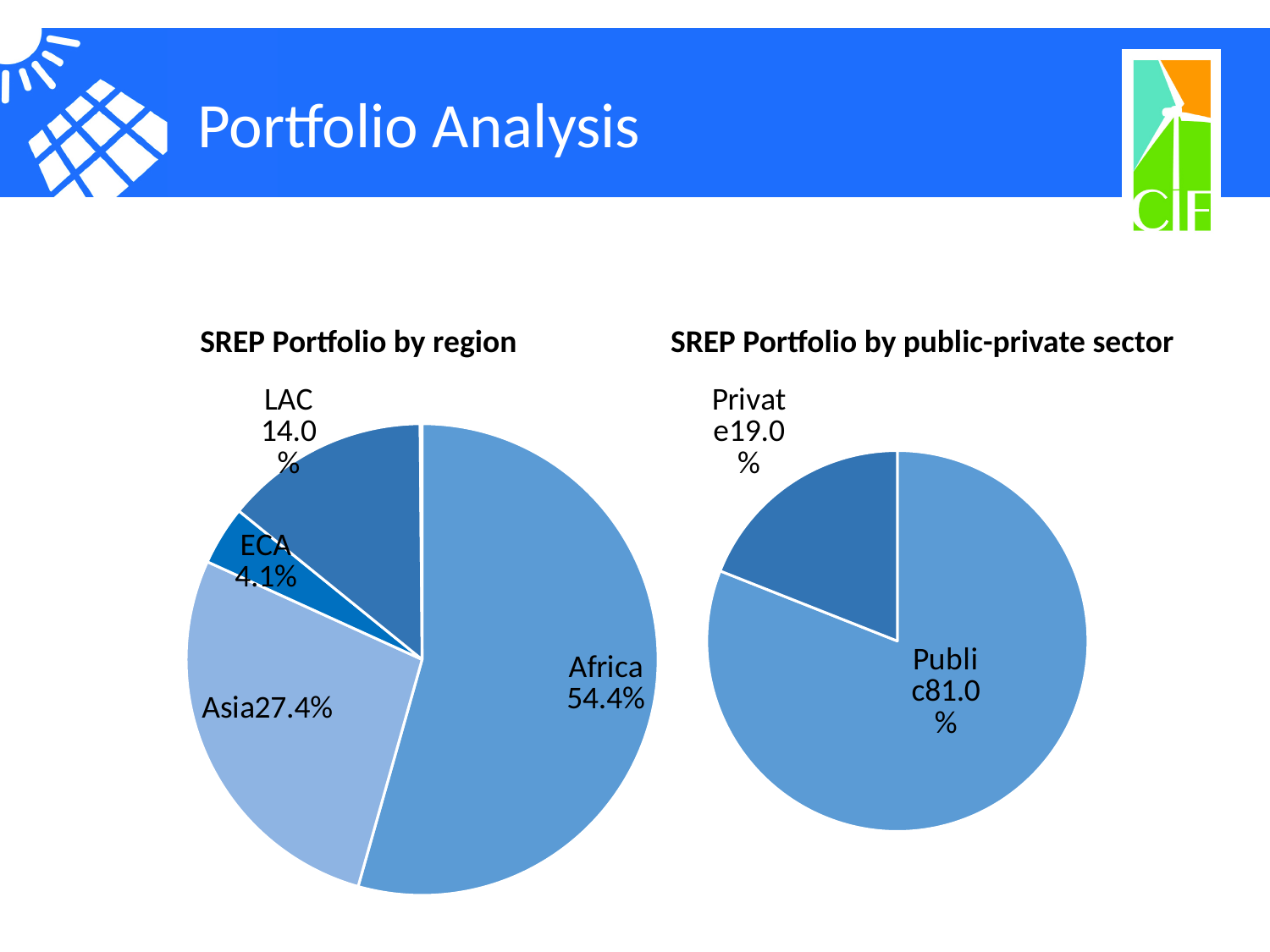

# Portfolio Analysis
SREP Portfolio by region
SREP Portfolio by public-private sector

### Chart

| Category | Share |
|---|---|
| AFRICA | 0.5437195556156633 |
| ASIA | 0.2742649810866063 |
| ECA | 0.04051401184242236 |
| LAC | 0.14017255440845802 |
| Middle East | 0.001328897046849851 |

### Chart

| Category | Share |
|---|---|
| Public | 0.809937187219009 |
| Private | 0.1900628127809909 |